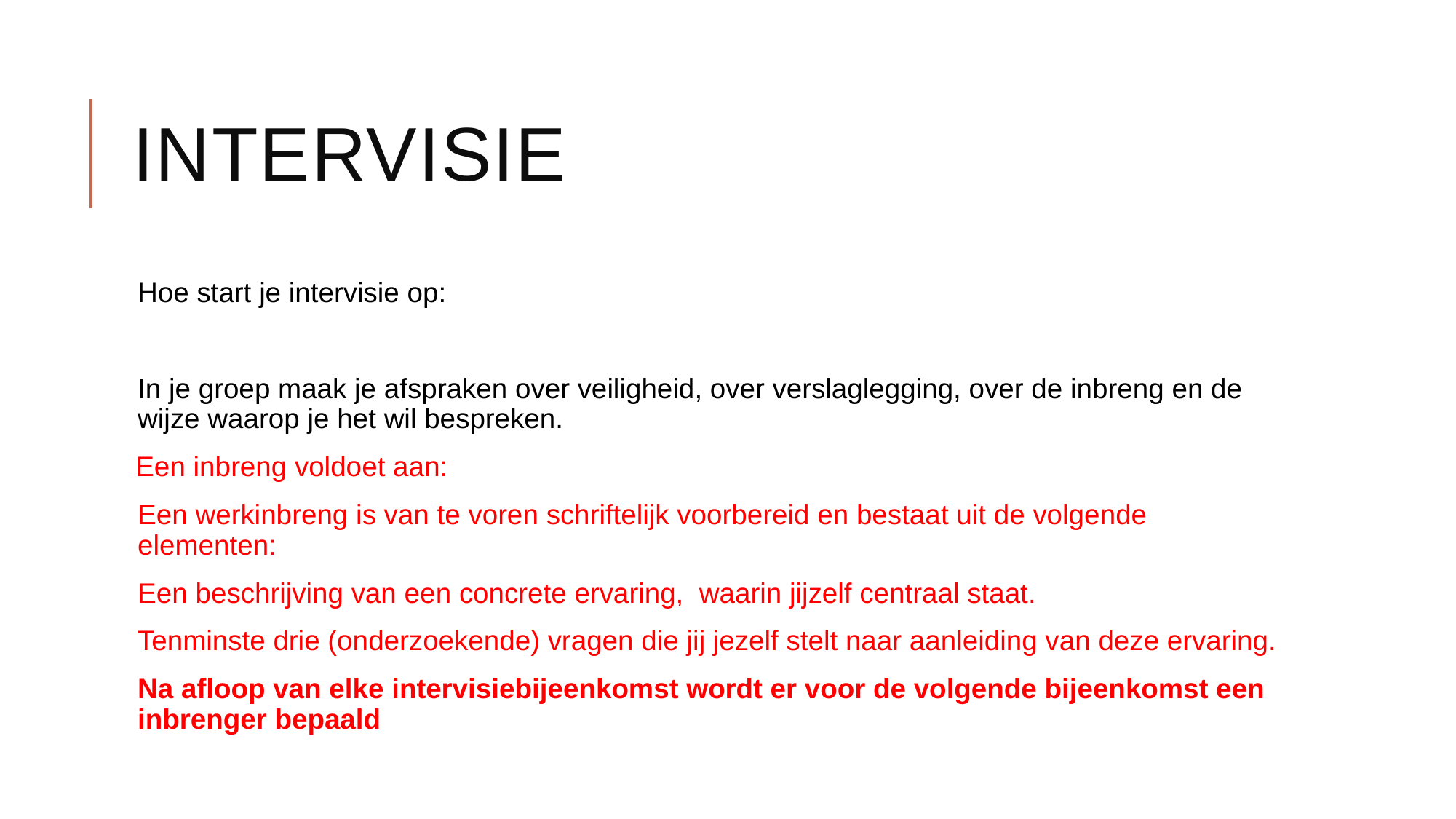

# Intervisie
Hoe start je intervisie op:

In je groep maak je afspraken over veiligheid, over verslaglegging, over de inbreng en de wijze waarop je het wil bespreken.
 Een inbreng voldoet aan:
Een werkinbreng is van te voren schriftelijk voorbereid en bestaat uit de volgende elementen:
Een beschrijving van een concrete ervaring,  waarin jijzelf centraal staat.
Tenminste drie (onderzoekende) vragen die jij jezelf stelt naar aanleiding van deze ervaring.
Na afloop van elke intervisiebijeenkomst wordt er voor de volgende bijeenkomst een inbrenger bepaald